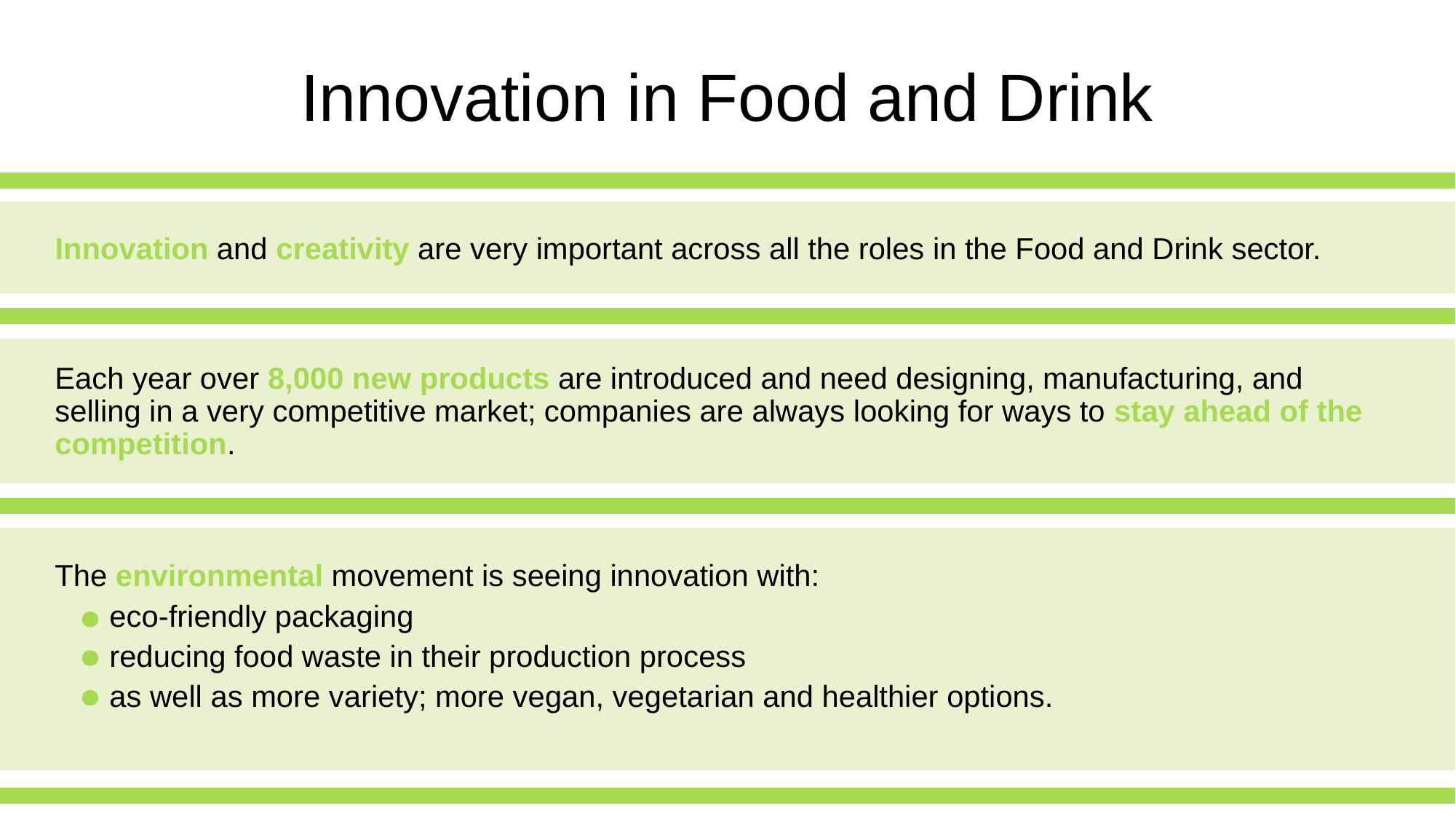

# Innovation in Food and Drink

Innovation and creativity are very important across all the roles in the Food and Drink sector.
Each year over 8,000 new products are introduced and need designing, manufacturing, and selling in a very competitive market; companies are always looking for ways to stay ahead of the competition.

The environmental movement is seeing innovation with:
eco-friendly packaging
reducing food waste in their production process
as well as more variety; more vegan, vegetarian and healthier options.